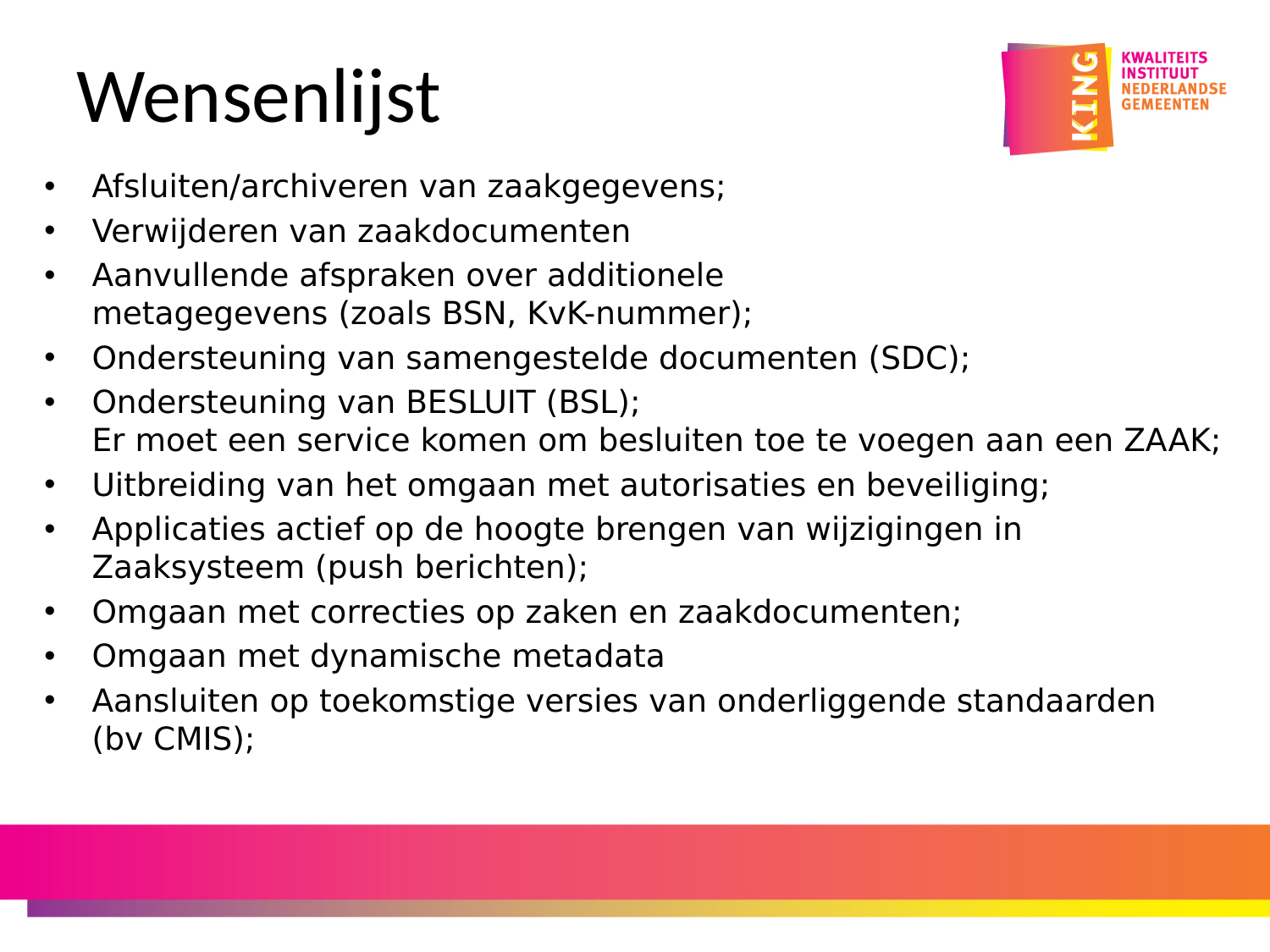

# Wensenlijst
Afsluiten/archiveren van zaakgegevens;
Verwijderen van zaakdocumenten
Aanvullende afspraken over additionele
metagegevens (zoals BSN, KvK-nummer);
Ondersteuning van samengestelde documenten (SDC);
Ondersteuning van BESLUIT (BSL);
Er moet een service komen om besluiten toe te voegen aan een ZAAK;
Uitbreiding van het omgaan met autorisaties en beveiliging;
Applicaties actief op de hoogte brengen van wijzigingen in Zaaksysteem (push berichten);
Omgaan met correcties op zaken en zaakdocumenten;
Omgaan met dynamische metadata
Aansluiten op toekomstige versies van onderliggende standaarden
(bv CMIS);